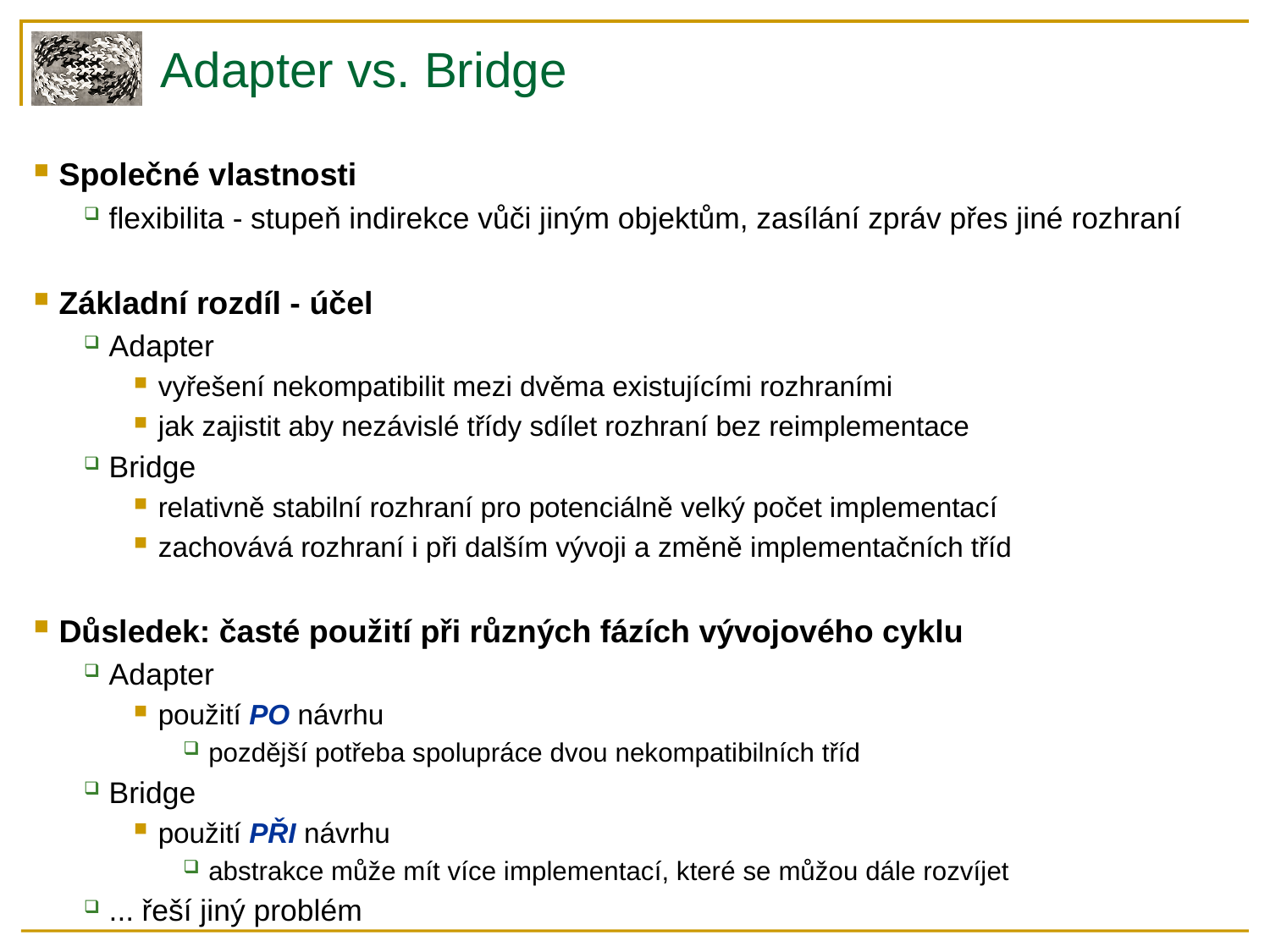

# Adapter vs. Bridge
Společné vlastnosti
flexibilita - stupeň indirekce vůči jiným objektům, zasílání zpráv přes jiné rozhraní

Základní rozdíl - účel
Adapter
vyřešení nekompatibilit mezi dvěma existujícími rozhraními
jak zajistit aby nezávislé třídy sdílet rozhraní bez reimplementace
Bridge
relativně stabilní rozhraní pro potenciálně velký počet implementací
zachovává rozhraní i při dalším vývoji a změně implementačních tříd

Důsledek: časté použití při různých fázích vývojového cyklu
Adapter
použití PO návrhu
pozdější potřeba spolupráce dvou nekompatibilních tříd
Bridge
použití PŘI návrhu
abstrakce může mít více implementací, které se můžou dále rozvíjet
... řeší jiný problém